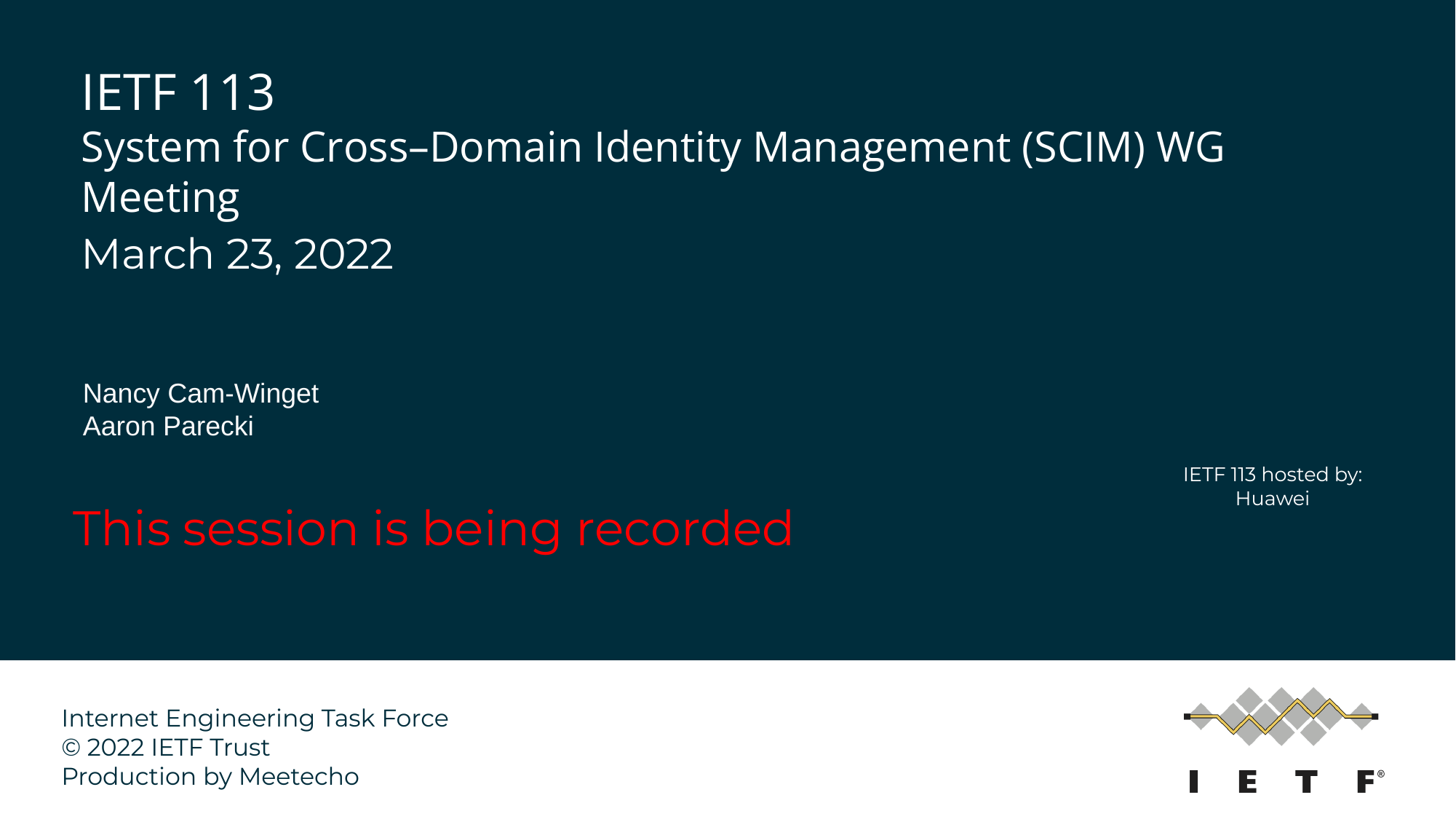

# IETF 113 System for Cross–Domain Identity Management (SCIM) WG Meeting
March 23, 2022
Nancy Cam-Winget
Aaron Parecki
IETF 113 hosted by:
Huawei
This session is being recorded
Internet Engineering Task Force
© 2022 IETF Trust
Production by Meetecho